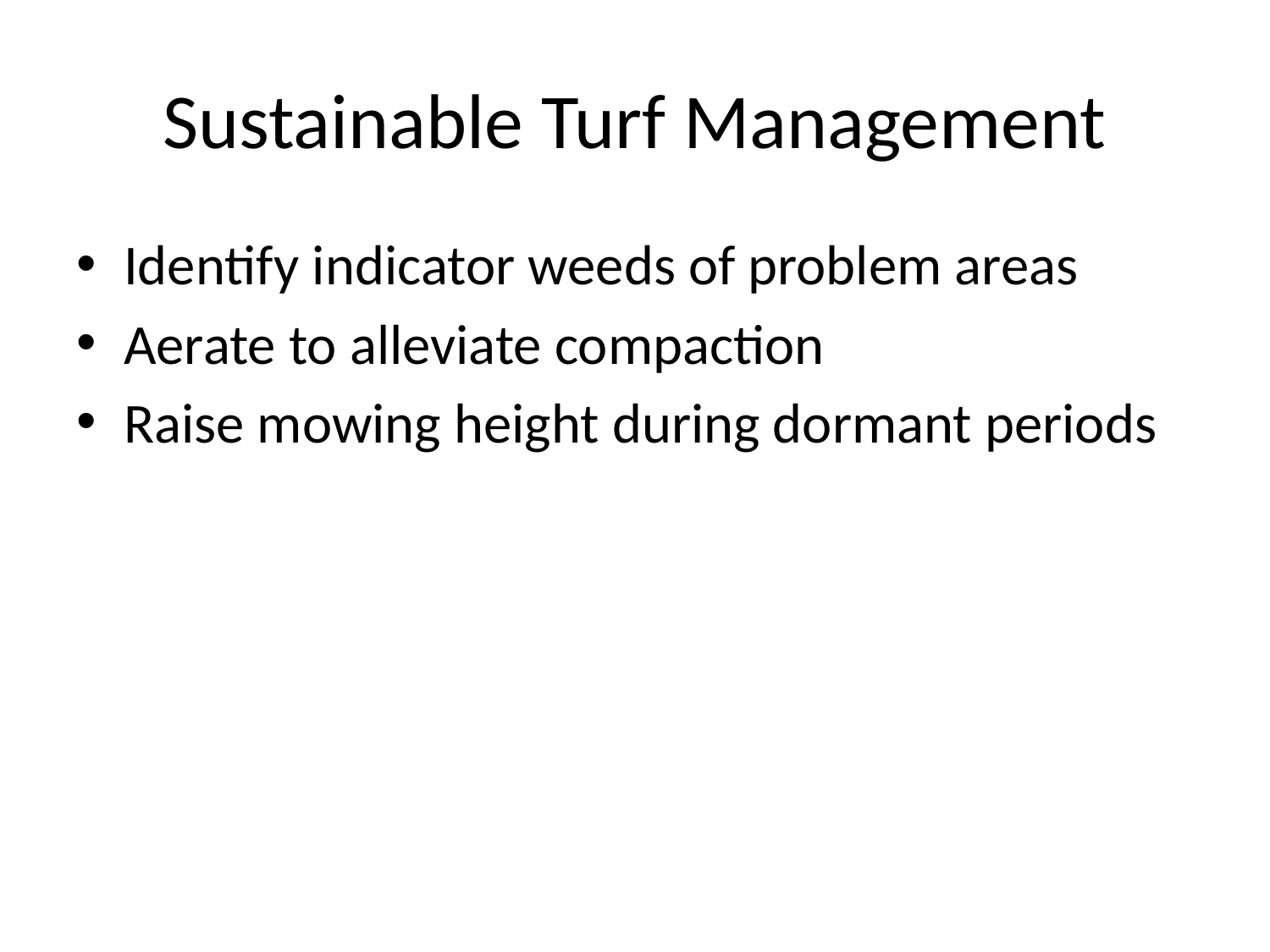

# Sustainable Turf Management
Identify indicator weeds of problem areas
Aerate to alleviate compaction
Raise mowing height during dormant periods